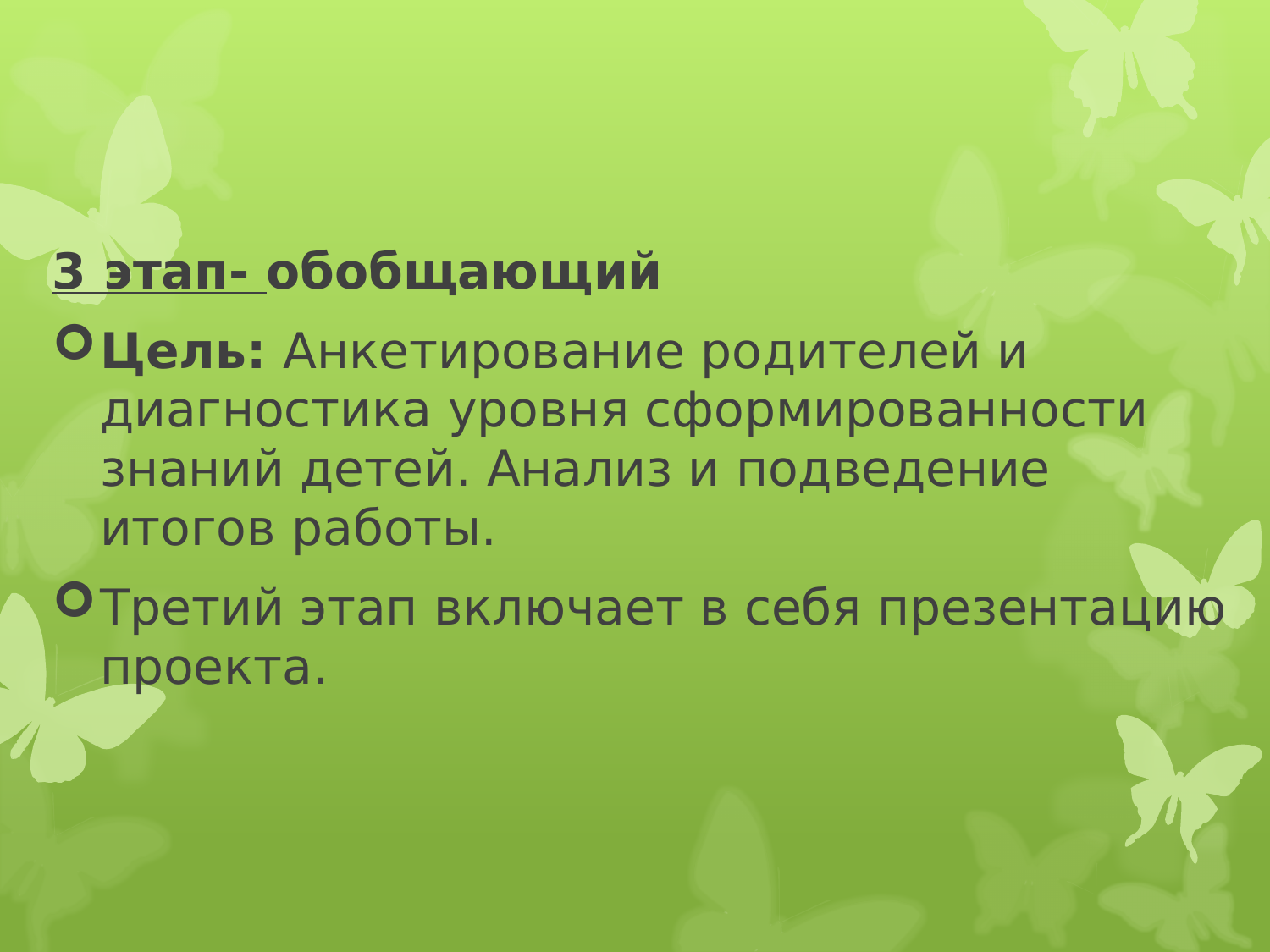

3 этап- обобщающий
Цель: Анкетирование родителей и диагностика уровня сформированности знаний детей. Анализ и подведение итогов работы.
Третий этап включает в себя презентацию проекта.